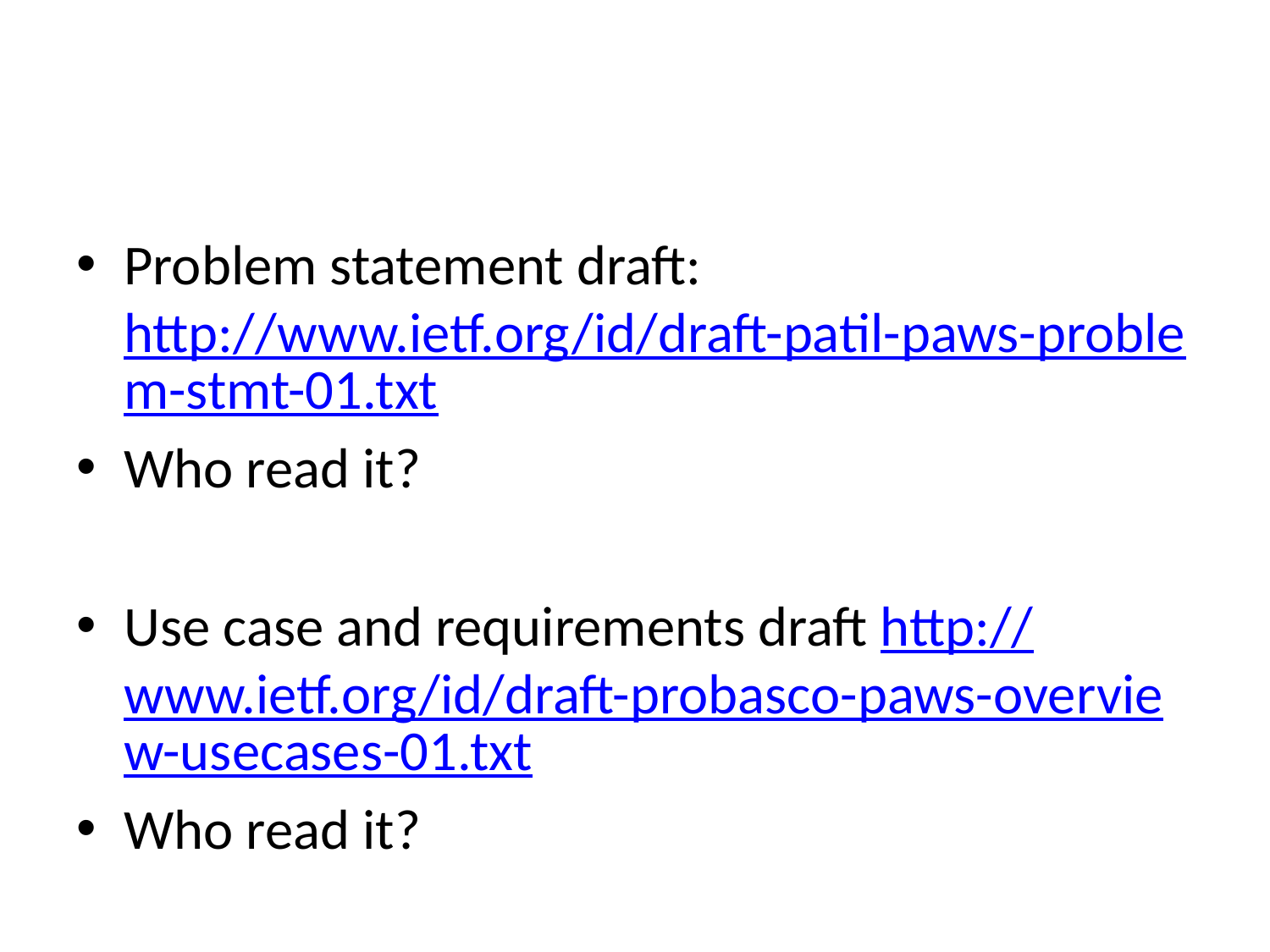

#
Problem statement draft: http://www.ietf.org/id/draft-patil-paws-problem-stmt-01.txt
Who read it?

Use case and requirements draft http://www.ietf.org/id/draft-probasco-paws-overview-usecases-01.txt
Who read it?